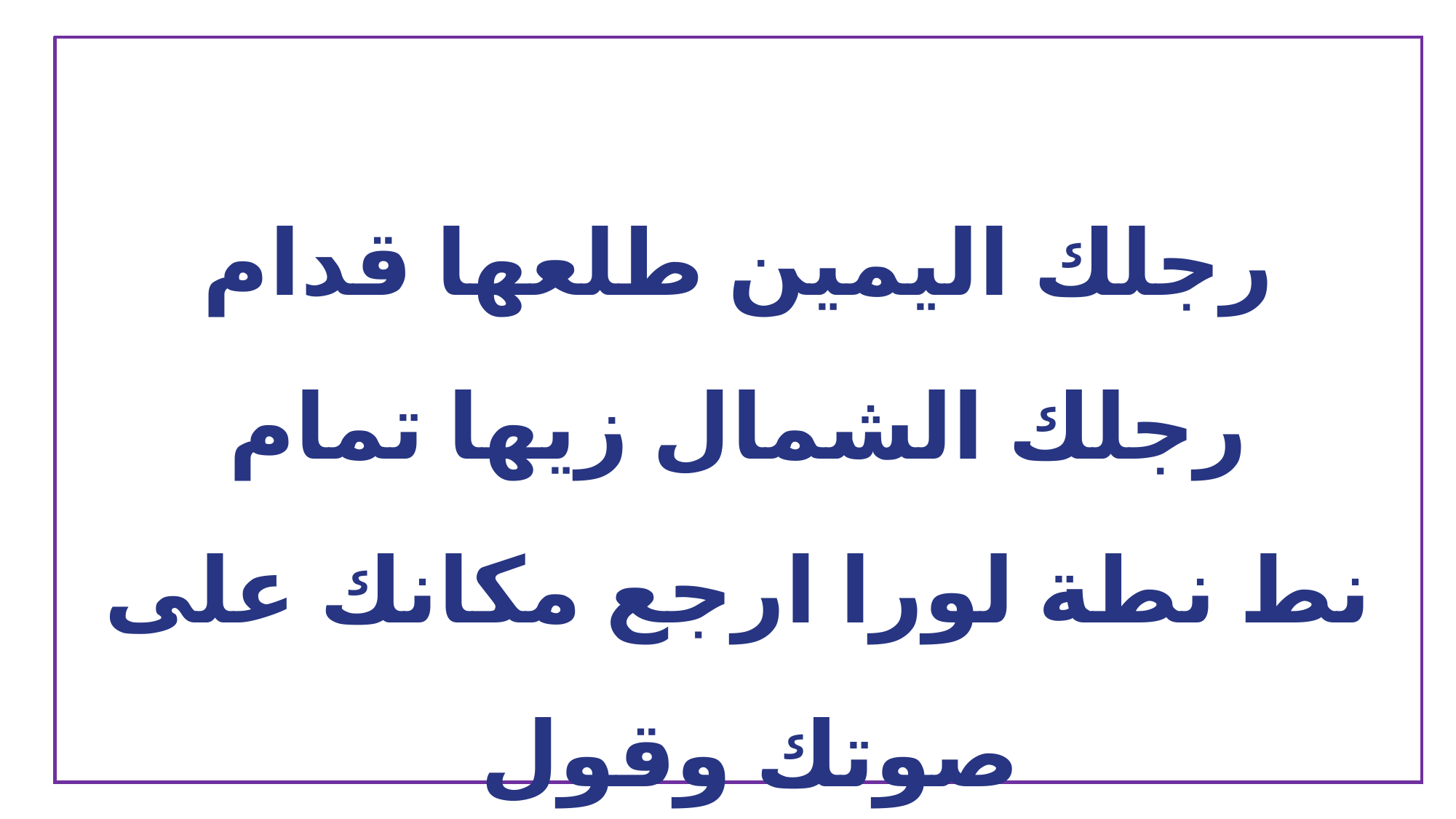

رجلك اليمين طلعها قدام
رجلك الشمال زيها تمام
نط نطة لورا ارجع مكانك على صوتك وقول